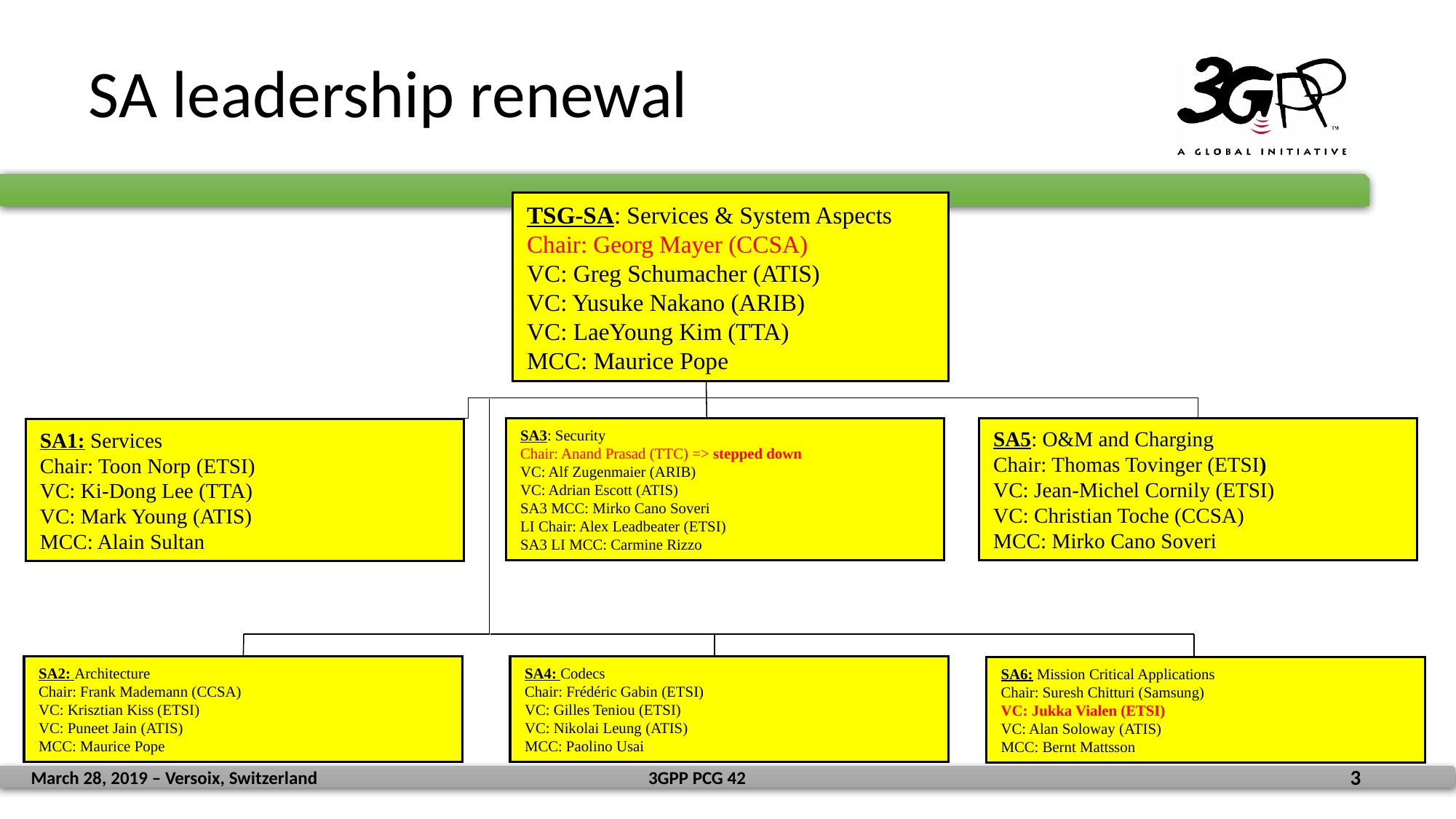

# SA leadership renewal
TSG-SA: Services & System Aspects
Chair: Georg Mayer (CCSA)
VC: Greg Schumacher (ATIS)
VC: Yusuke Nakano (ARIB)
VC: LaeYoung Kim (TTA)
MCC: Maurice Pope
SA3: Security
Chair: Anand Prasad (TTC) => stepped down
VC: Alf Zugenmaier (ARIB)
VC: Adrian Escott (ATIS)
SA3 MCC: Mirko Cano Soveri
LI Chair: Alex Leadbeater (ETSI)
SA3 LI MCC: Carmine Rizzo
SA5: O&M and Charging
Chair: Thomas Tovinger (ETSI)
VC: Jean-Michel Cornily (ETSI)
VC: Christian Toche (CCSA)
MCC: Mirko Cano Soveri
SA1: Services
Chair: Toon Norp (ETSI)
VC: Ki-Dong Lee (TTA)
VC: Mark Young (ATIS)
MCC: Alain Sultan
SA2: Architecture
Chair: Frank Mademann (CCSA)
VC: Krisztian Kiss (ETSI)
VC: Puneet Jain (ATIS)
MCC: Maurice Pope
SA4: Codecs
Chair: Frédéric Gabin (ETSI)
VC: Gilles Teniou (ETSI)
VC: Nikolai Leung (ATIS)
MCC: Paolino Usai
SA6: Mission Critical Applications
Chair: Suresh Chitturi (Samsung)
VC: Jukka Vialen (ETSI)
VC: Alan Soloway (ATIS)
MCC: Bernt Mattsson